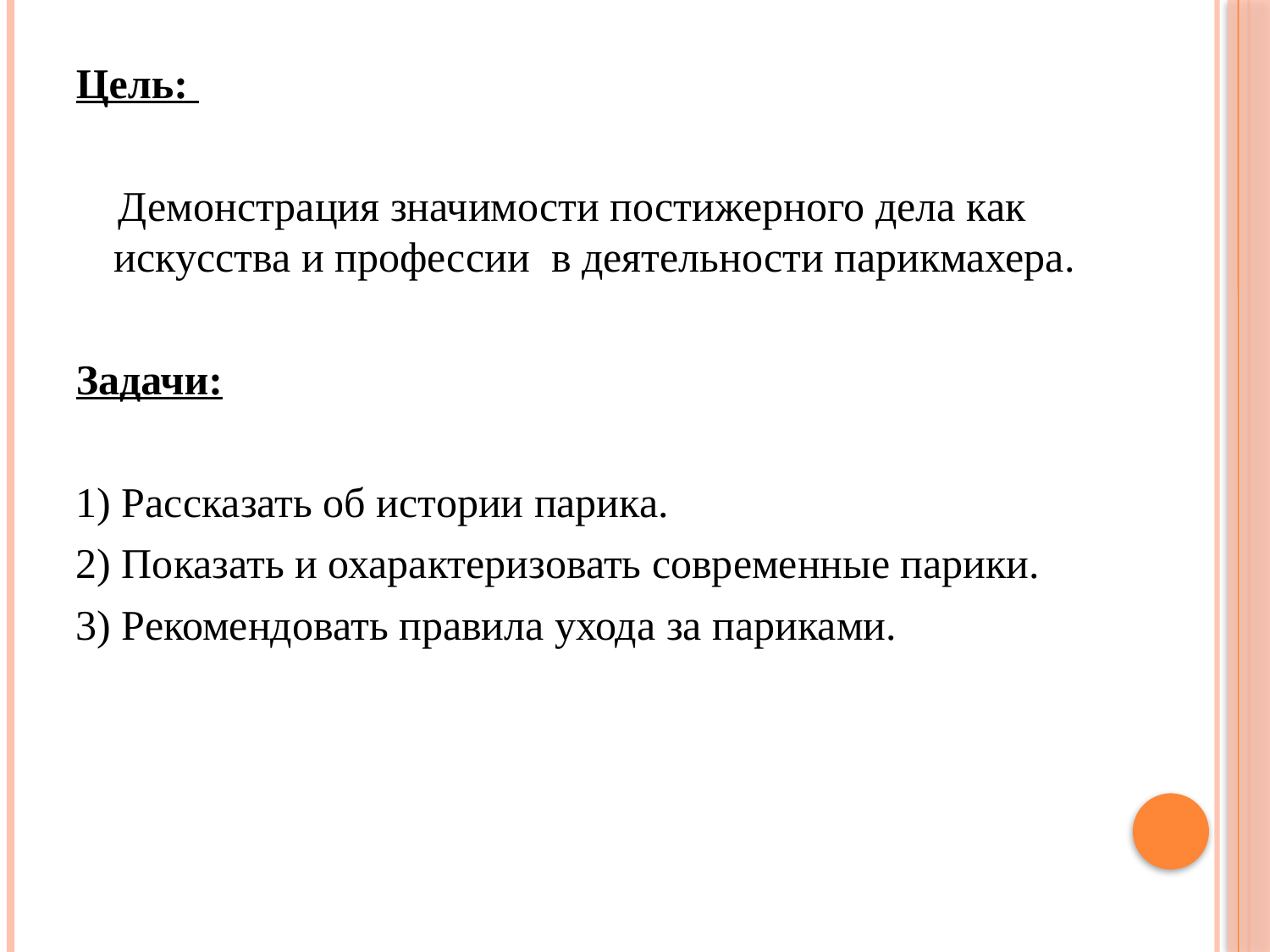

Цель:

    Демонстрация значимости постижерного дела как искусства и профессии  в деятельности парикмахера.

Задачи:

1) Рассказать об истории парика.
2) Показать и охарактеризовать современные парики.
3) Рекомендовать правила ухода за париками.